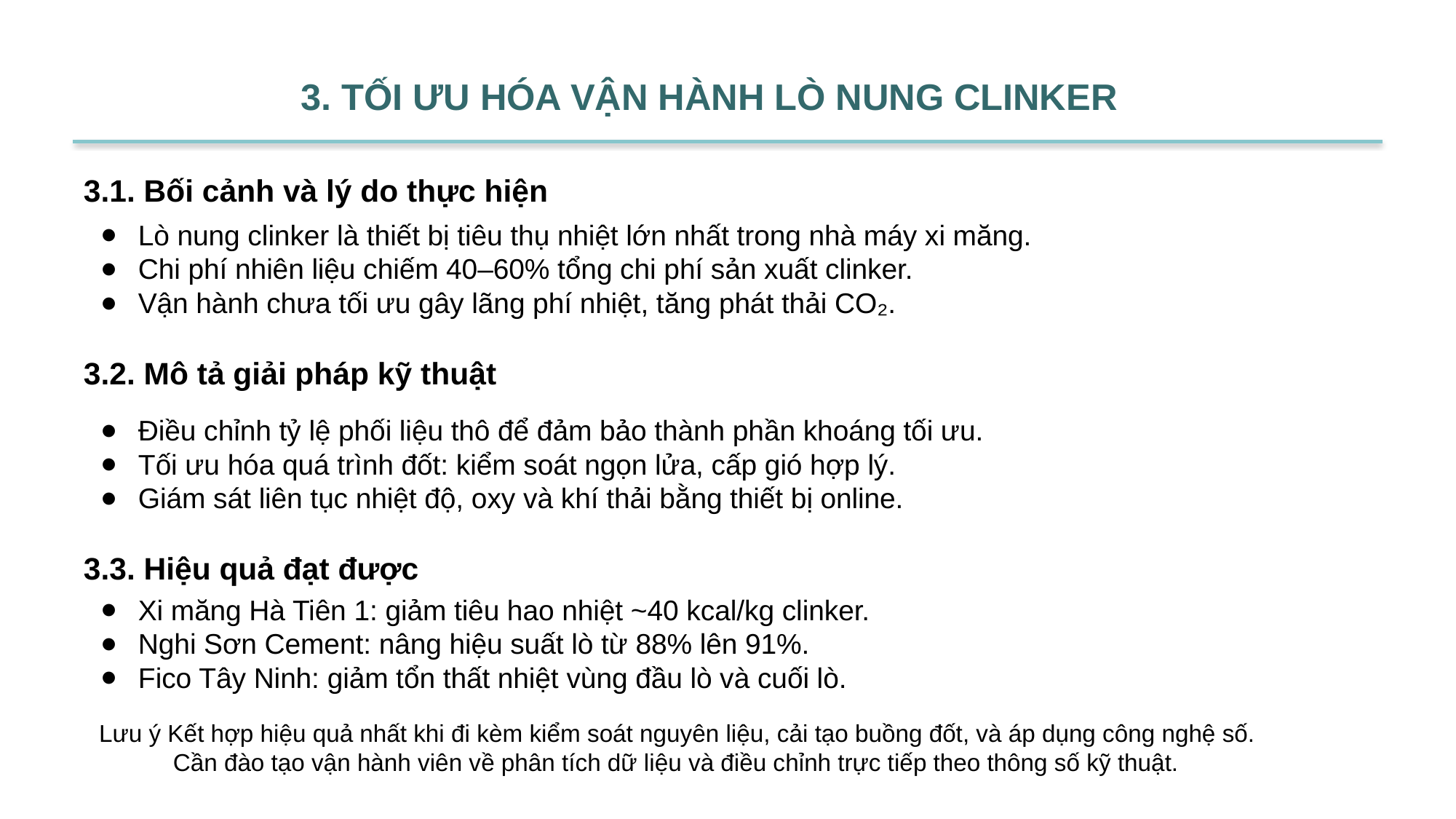

3. TỐI ƯU HÓA VẬN HÀNH LÒ NUNG CLINKER
# 3.1. Bối cảnh và lý do thực hiện
Lò nung clinker là thiết bị tiêu thụ nhiệt lớn nhất trong nhà máy xi măng.
Chi phí nhiên liệu chiếm 40–60% tổng chi phí sản xuất clinker.
Vận hành chưa tối ưu gây lãng phí nhiệt, tăng phát thải CO₂.
3.2. Mô tả giải pháp kỹ thuật
Điều chỉnh tỷ lệ phối liệu thô để đảm bảo thành phần khoáng tối ưu.
Tối ưu hóa quá trình đốt: kiểm soát ngọn lửa, cấp gió hợp lý.
Giám sát liên tục nhiệt độ, oxy và khí thải bằng thiết bị online.
3.3. Hiệu quả đạt được
Xi măng Hà Tiên 1: giảm tiêu hao nhiệt ~40 kcal/kg clinker.
Nghi Sơn Cement: nâng hiệu suất lò từ 88% lên 91%.
Fico Tây Ninh: giảm tổn thất nhiệt vùng đầu lò và cuối lò.
Lưu ý Kết hợp hiệu quả nhất khi đi kèm kiểm soát nguyên liệu, cải tạo buồng đốt, và áp dụng công nghệ số.
           Cần đào tạo vận hành viên về phân tích dữ liệu và điều chỉnh trực tiếp theo thông số kỹ thuật.